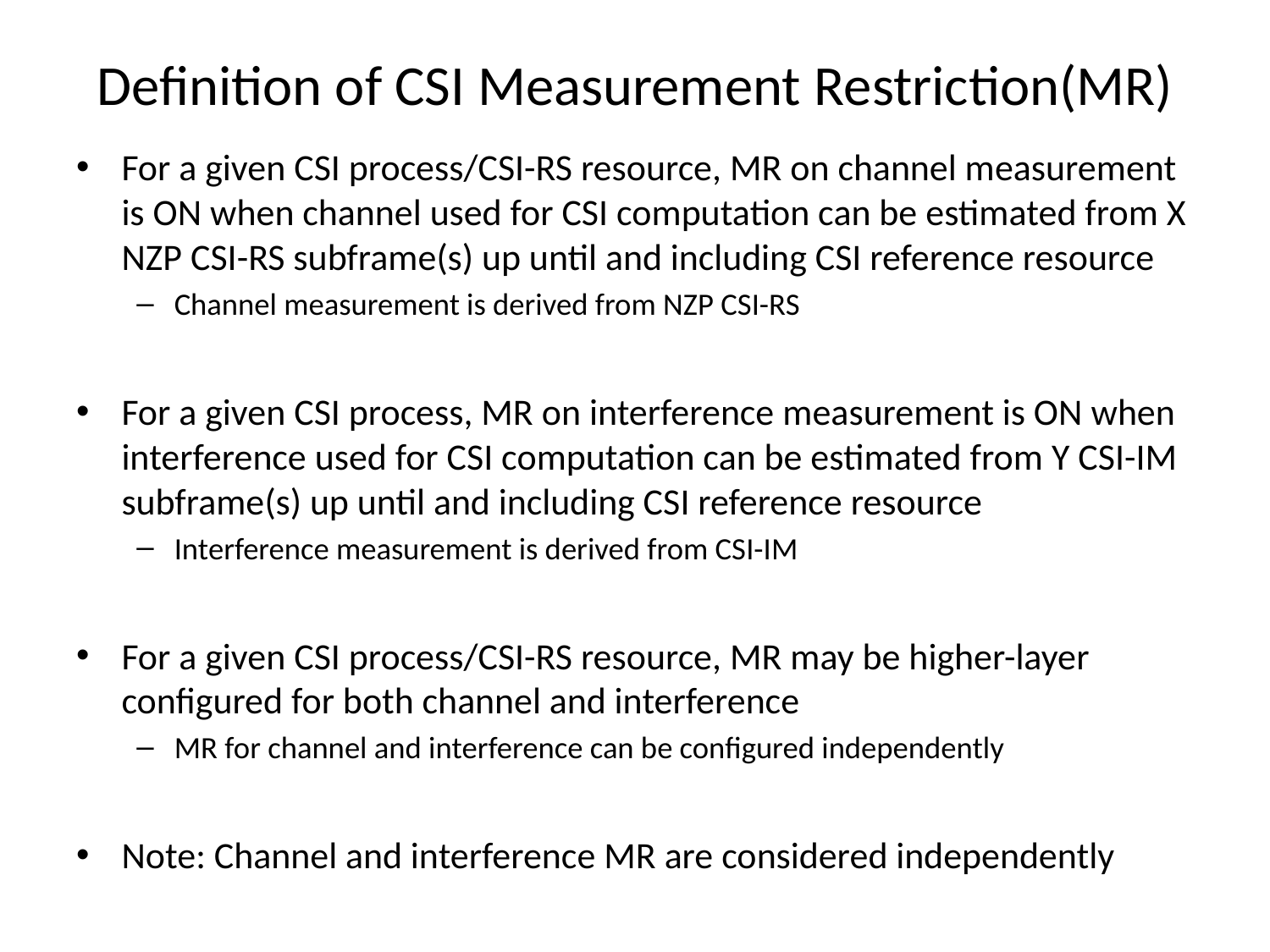

# Definition of CSI Measurement Restriction(MR)
For a given CSI process/CSI-RS resource, MR on channel measurement is ON when channel used for CSI computation can be estimated from X NZP CSI-RS subframe(s) up until and including CSI reference resource
Channel measurement is derived from NZP CSI-RS

For a given CSI process, MR on interference measurement is ON when interference used for CSI computation can be estimated from Y CSI-IM subframe(s) up until and including CSI reference resource
Interference measurement is derived from CSI-IM

For a given CSI process/CSI-RS resource, MR may be higher-layer configured for both channel and interference
MR for channel and interference can be configured independently

Note: Channel and interference MR are considered independently